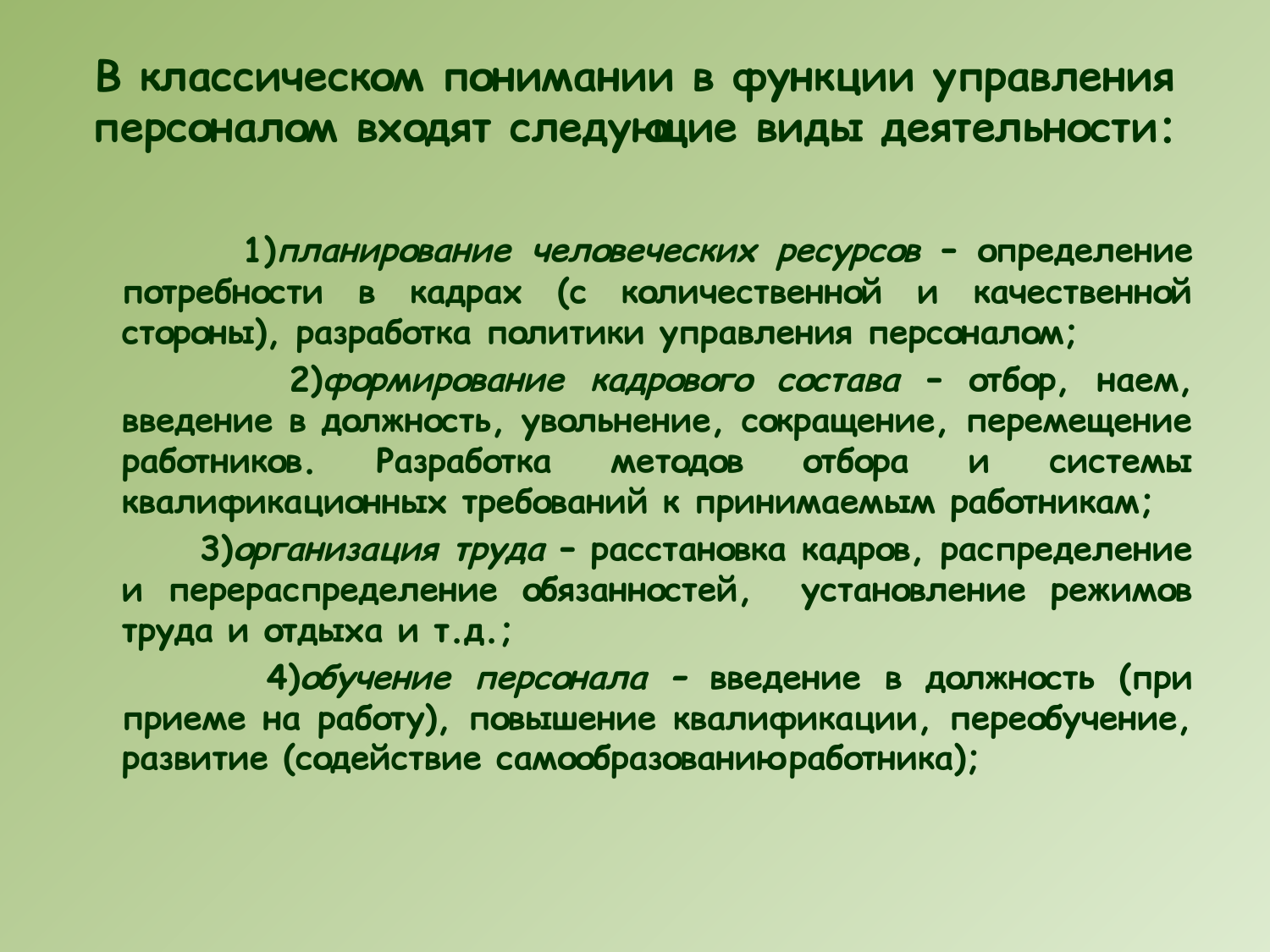

# В классическом понимании в функции управления персоналом входят следующие виды деятельности:
        1)планирование человеческих ресурсов – определение потребности в кадрах (с количественной и качественной стороны), разработка политики управления персоналом;
        2)формирование кадрового состава – отбор, наем, введение в должность, увольнение, сокращение, перемещение работников. Разработка методов отбора и системы квалификационных требований к принимаемым работникам;
        3)организация труда – расстановка кадров, распределение и перераспределение обязанностей,  установление режимов труда и отдыха и т.д.;
        4)обучение персонала – введение в должность (при приеме на работу), повышение квалификации, переобучение, развитие (содействие самообразованию работника);